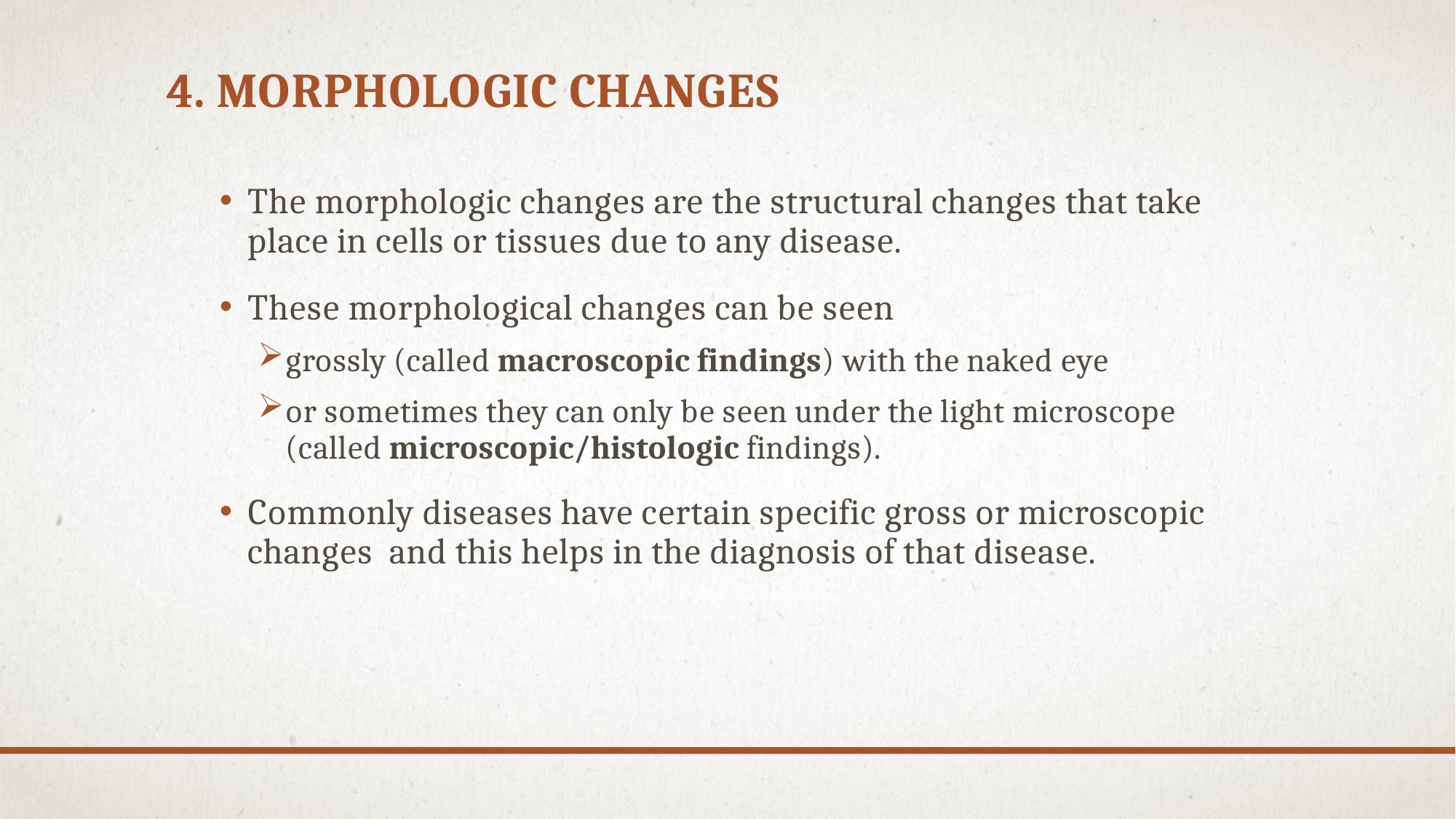

# 4. Morphologic changes
The morphologic changes are the structural changes that take place in cells or tissues due to any disease.
These morphological changes can be seen
grossly (called macroscopic findings) with the naked eye
or sometimes they can only be seen under the light microscope (called microscopic/histologic findings).
Commonly diseases have certain specific gross or microscopic changes  and this helps in the diagnosis of that disease.